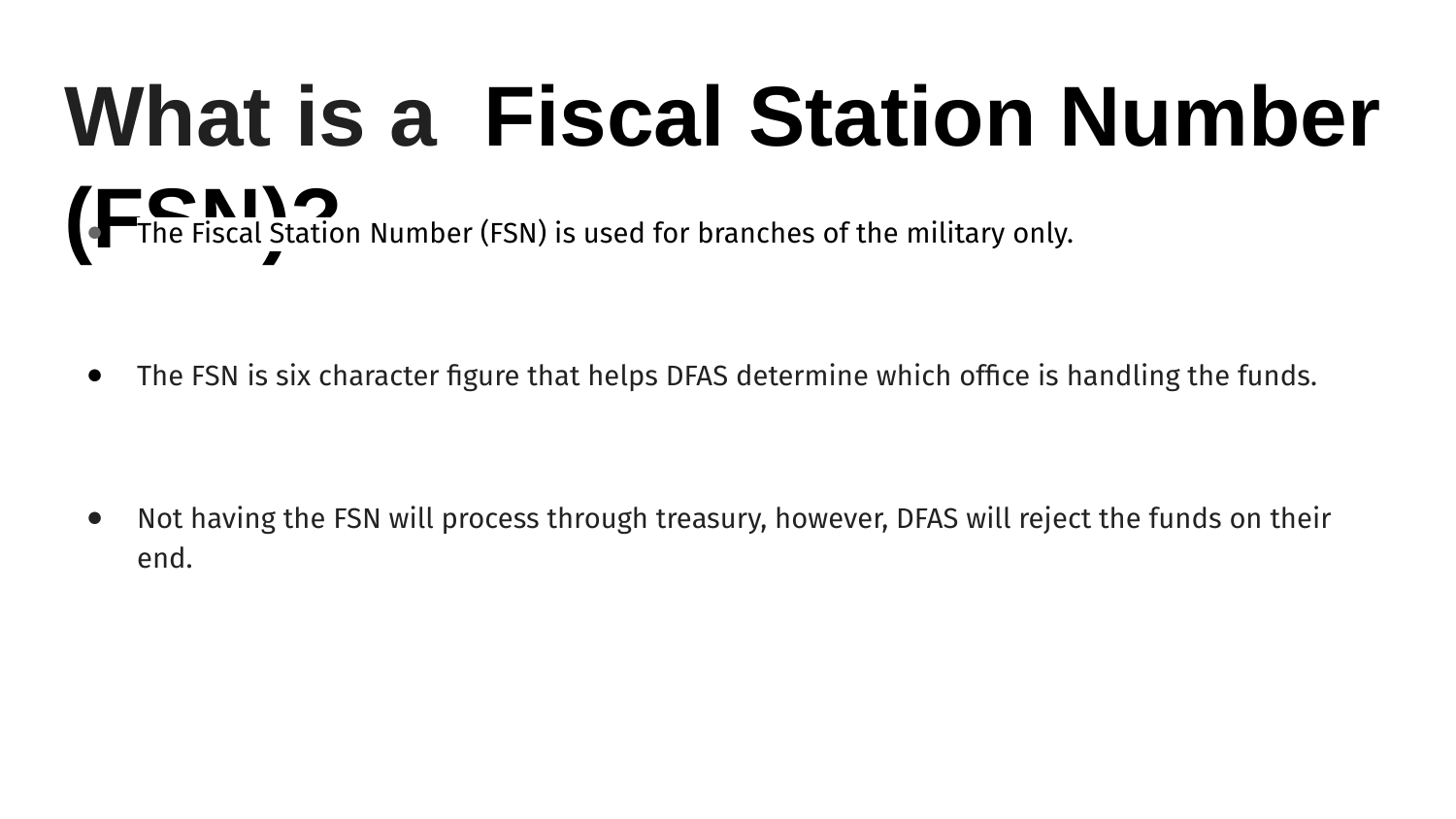

# What is a  Fiscal Station Number (FSN)?
The Fiscal Station Number (FSN) is used for branches of the military only.

The FSN is six character figure that helps DFAS determine which office is handling the funds.

Not having the FSN will process through treasury, however, DFAS will reject the funds on their end.